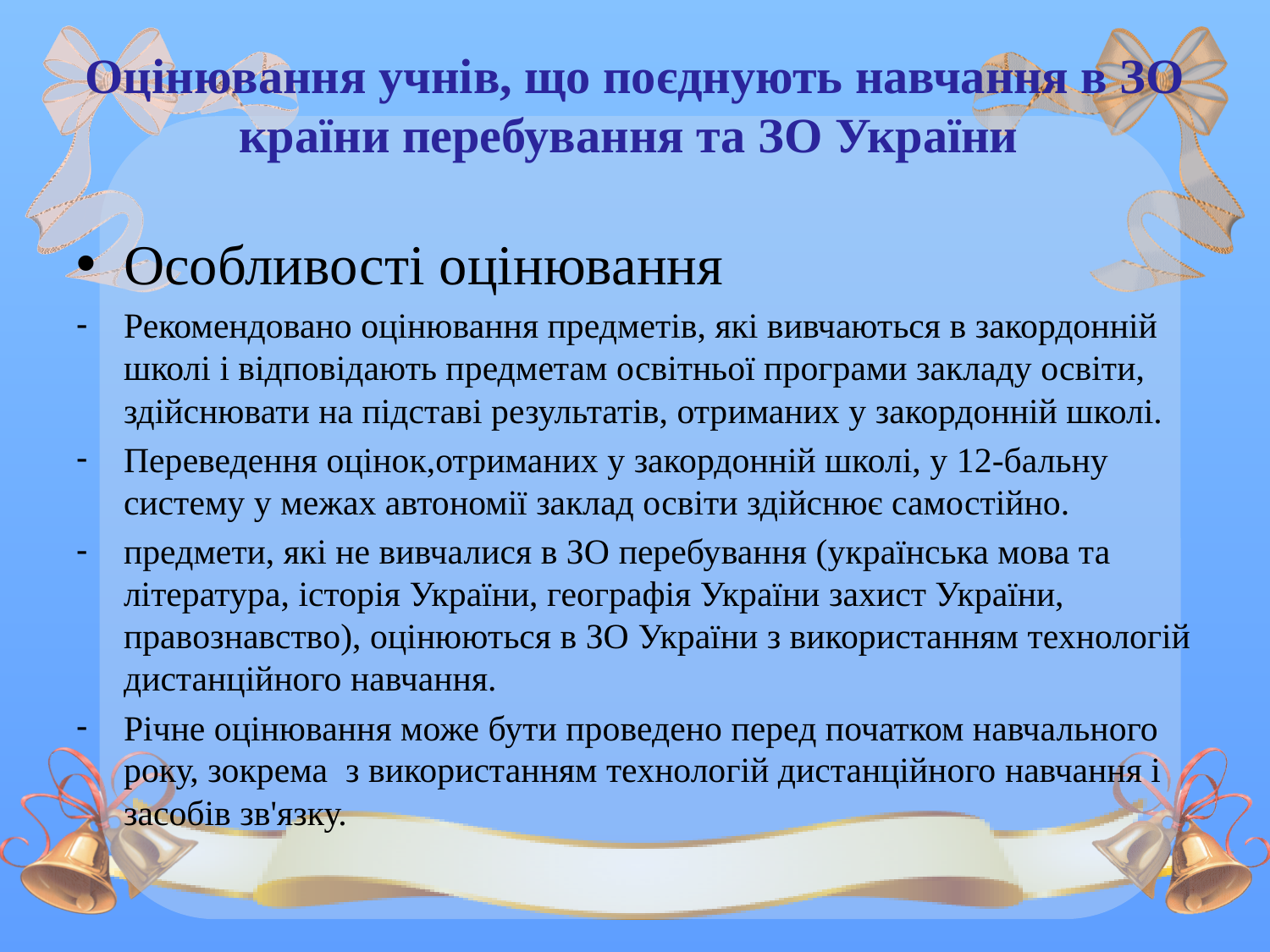

# Оцінювання учнів, що поєднують навчання в ЗО країни перебування та ЗО України
Особливості оцінювання
Рекомендовано оцінювання предметів, які вивчаються в закордонній школі і відповідають предметам освітньої програми закладу освіти, здійснювати на підставі результатів, отриманих у закордонній школі.
Переведення оцінок,отриманих у закордонній школі, у 12-бальну систему у межах автономії заклад освіти здійснює самостійно.
предмети, які не вивчалися в ЗО перебування (українська мова та література, історія України, географія України захист України, правознавство), оцінюються в ЗО України з використанням технологій дистанційного навчання.
Річне оцінювання може бути проведено перед початком навчального року, зокрема  з використанням технологій дистанційного навчання і засобів зв'язку.